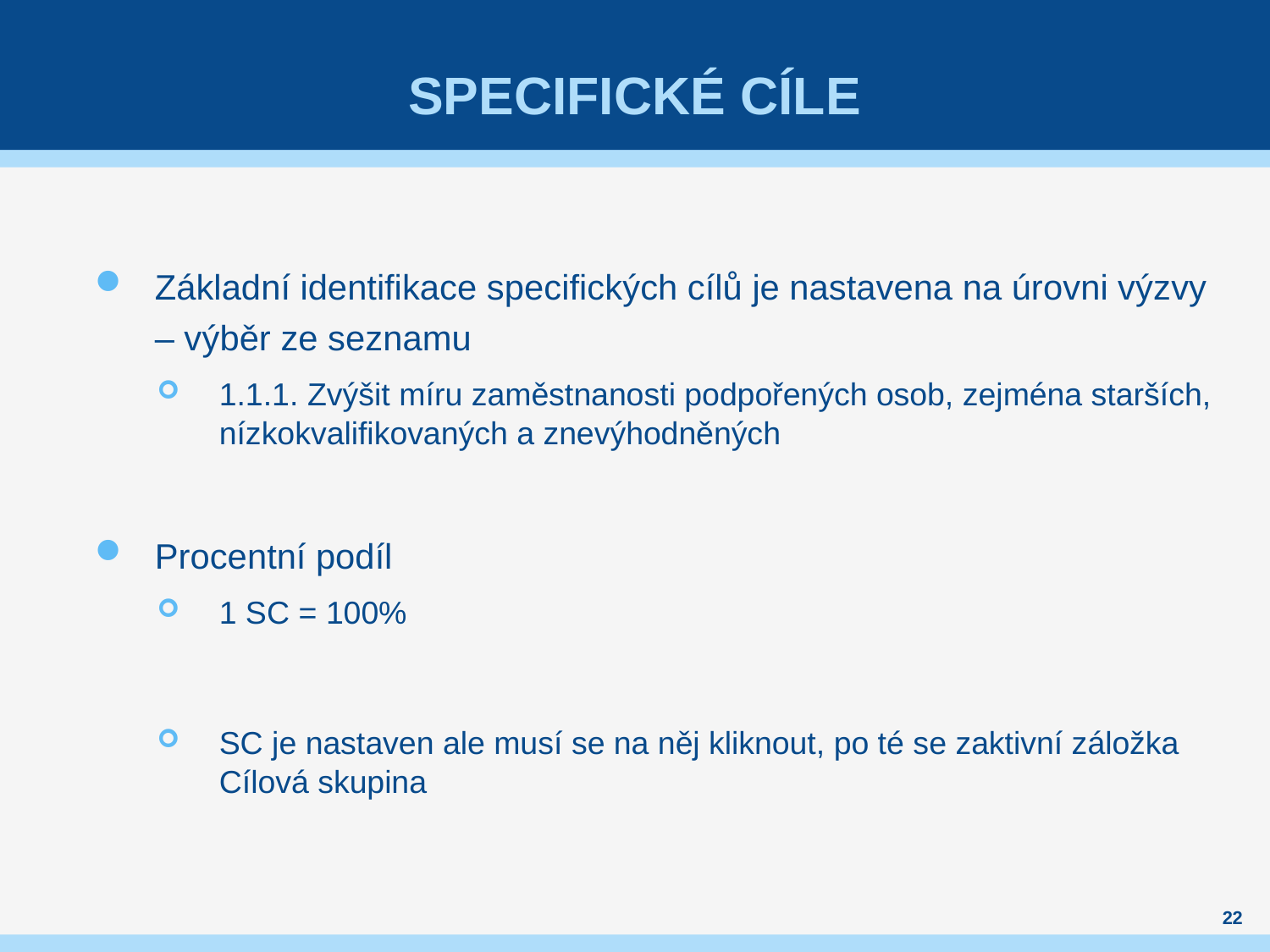

# Specifické cíle
Základní identifikace specifických cílů je nastavena na úrovni výzvy – výběr ze seznamu
1.1.1. Zvýšit míru zaměstnanosti podpořených osob, zejména starších, nízkokvalifikovaných a znevýhodněných

Procentní podíl
1 SC = 100%

SC je nastaven ale musí se na něj kliknout, po té se zaktivní záložka Cílová skupina

22